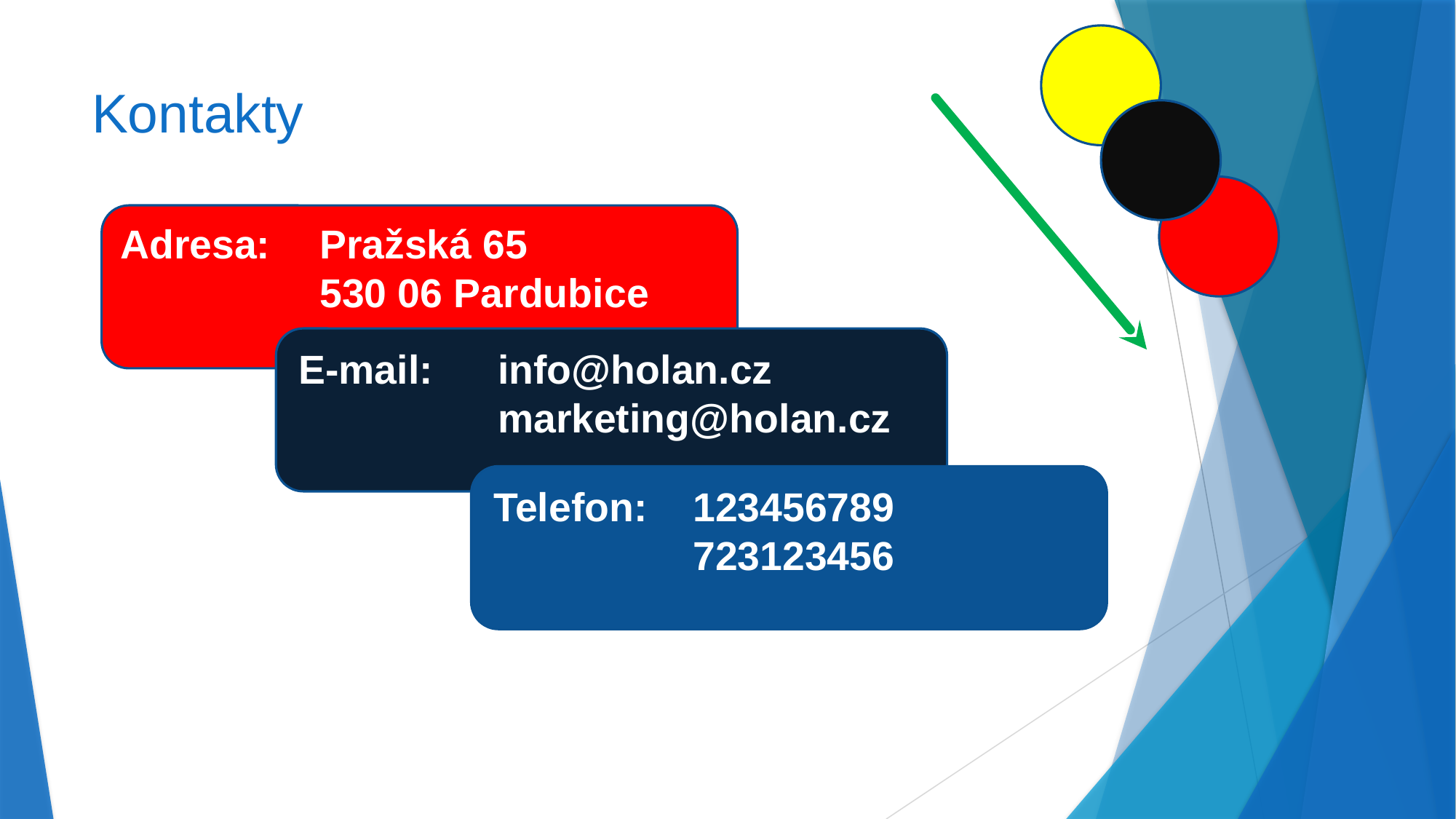

# Kontakty

Adresa:	Pražská 65
	530 06 Pardubice
E-mail:	info@holan.cz
	marketing@holan.cz
Telefon:	123456789
	723123456